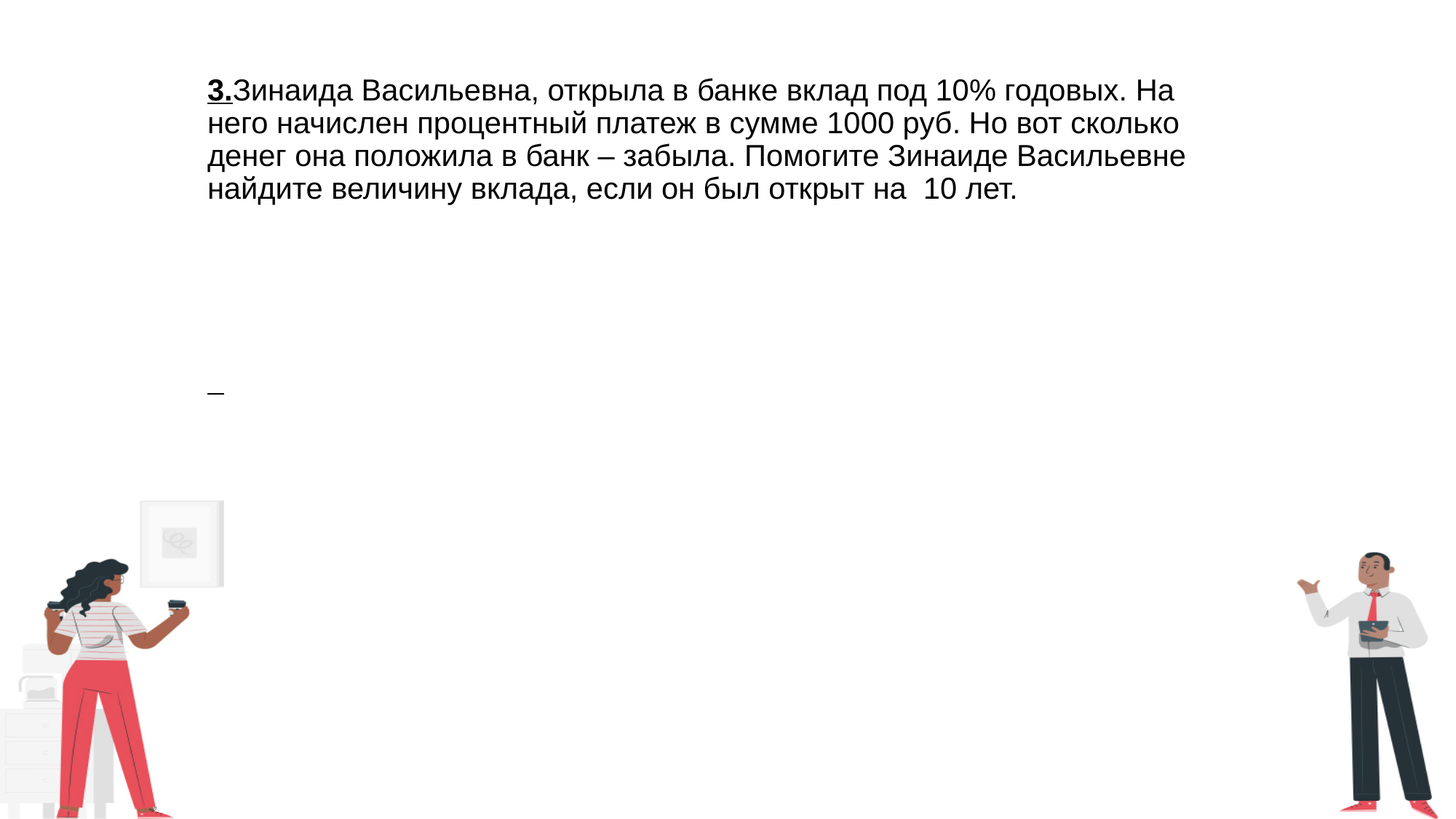

3.Зинаида Васильевна, открыла в банке вклад под 10% годовых. На него начислен процентный платеж в сумме 1000 руб. Но вот сколько денег она положила в банк – забыла. Помогите Зинаиде Васильевне найдите величину вклада, если он был открыт на  10 лет.